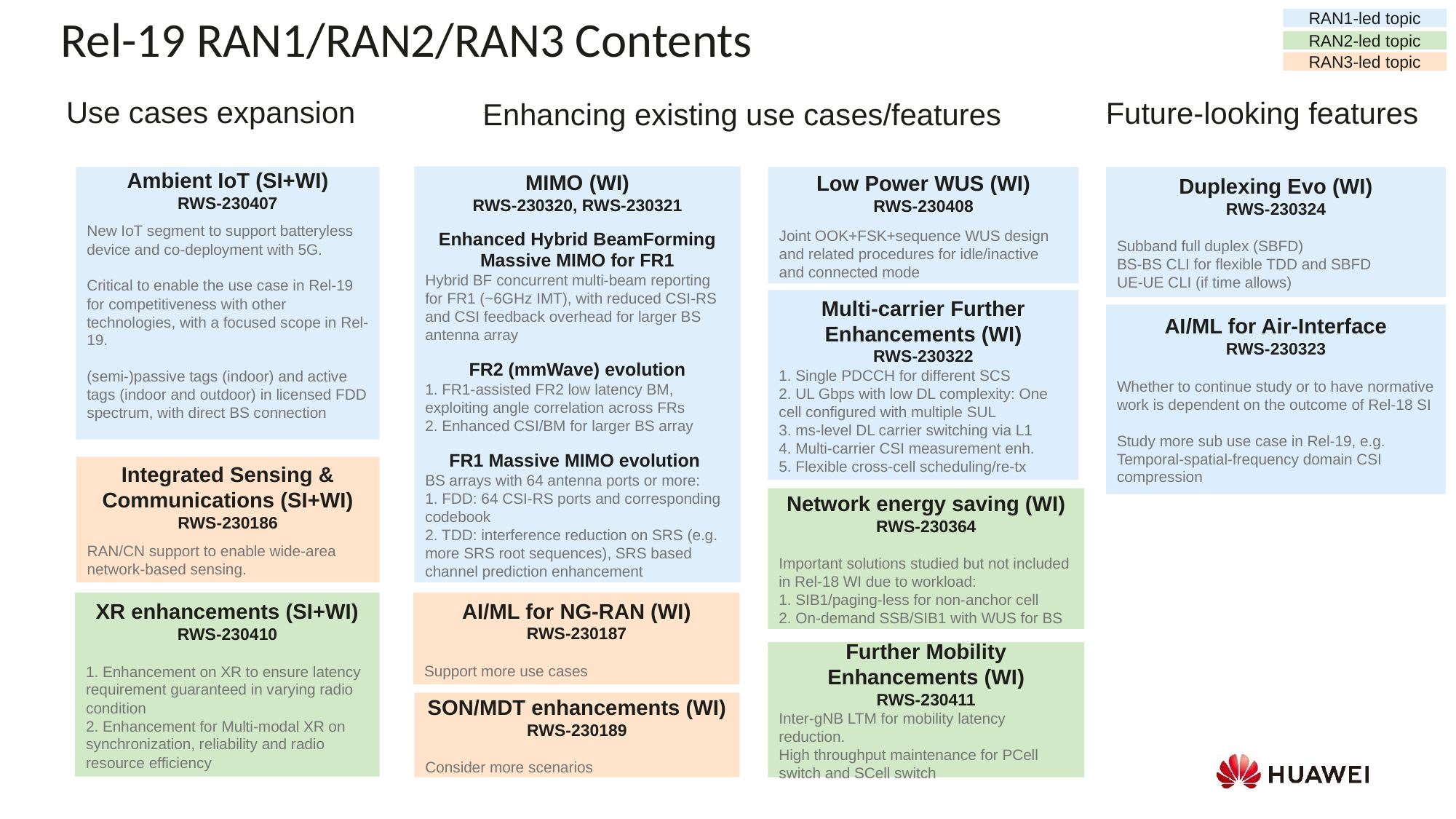

RAN1-led topic
RAN2-led topic
RAN3-led topic
Rel-19 RAN1/RAN2/RAN3 Contents
Use cases expansion
Future-looking features
Enhancing existing use cases/features
MIMO (WI)
RWS-230320, RWS-230321

Enhanced Hybrid BeamForming Massive MIMO for FR1
Hybrid BF concurrent multi-beam reporting for FR1 (~6GHz IMT), with reduced CSI-RS and CSI feedback overhead for larger BS antenna array

FR2 (mmWave) evolution
1. FR1-assisted FR2 low latency BM, exploiting angle correlation across FRs
2. Enhanced CSI/BM for larger BS array

FR1 Massive MIMO evolution
BS arrays with 64 antenna ports or more:
1. FDD: 64 CSI-RS ports and corresponding codebook
2. TDD: interference reduction on SRS (e.g. more SRS root sequences), SRS based channel prediction enhancement
Ambient IoT (SI+WI)
RWS-230407

New IoT segment to support batteryless device and co-deployment with 5G.

Critical to enable the use case in Rel-19 for competitiveness with other technologies, with a focused scope in Rel-19.

(semi-)passive tags (indoor) and active tags (indoor and outdoor) in licensed FDD spectrum, with direct BS connection

Low Power WUS (WI)
RWS-230408

Joint OOK+FSK+sequence WUS design and related procedures for idle/inactive and connected mode
Duplexing Evo (WI)
RWS-230324

Subband full duplex (SBFD)
BS-BS CLI for flexible TDD and SBFD
UE-UE CLI (if time allows)
Multi-carrier Further Enhancements (WI)
RWS-230322
1. Single PDCCH for different SCS
2. UL Gbps with low DL complexity: One cell configured with multiple SUL
3. ms-level DL carrier switching via L1
4. Multi-carrier CSI measurement enh.
5. Flexible cross-cell scheduling/re-tx
AI/ML for Air-Interface
RWS-230323

Whether to continue study or to have normative work is dependent on the outcome of Rel-18 SI

Study more sub use case in Rel-19, e.g. Temporal-spatial-frequency domain CSI compression
Integrated Sensing & Communications (SI+WI)
RWS-230186

RAN/CN support to enable wide-area network-based sensing.
Network energy saving (WI)
RWS-230364

Important solutions studied but not included in Rel-18 WI due to workload:
1. SIB1/paging-less for non-anchor cell
2. On-demand SSB/SIB1 with WUS for BS
AI/ML for NG-RAN (WI)
RWS-230187

Support more use cases
XR enhancements (SI+WI)
RWS-230410

1. Enhancement on XR to ensure latency requirement guaranteed in varying radio condition
2. Enhancement for Multi-modal XR on synchronization, reliability and radio resource efficiency
Further Mobility Enhancements (WI)
RWS-230411
Inter-gNB LTM for mobility latency reduction.
High throughput maintenance for PCell switch and SCell switch
SON/MDT enhancements (WI)
RWS-230189

Consider more scenarios